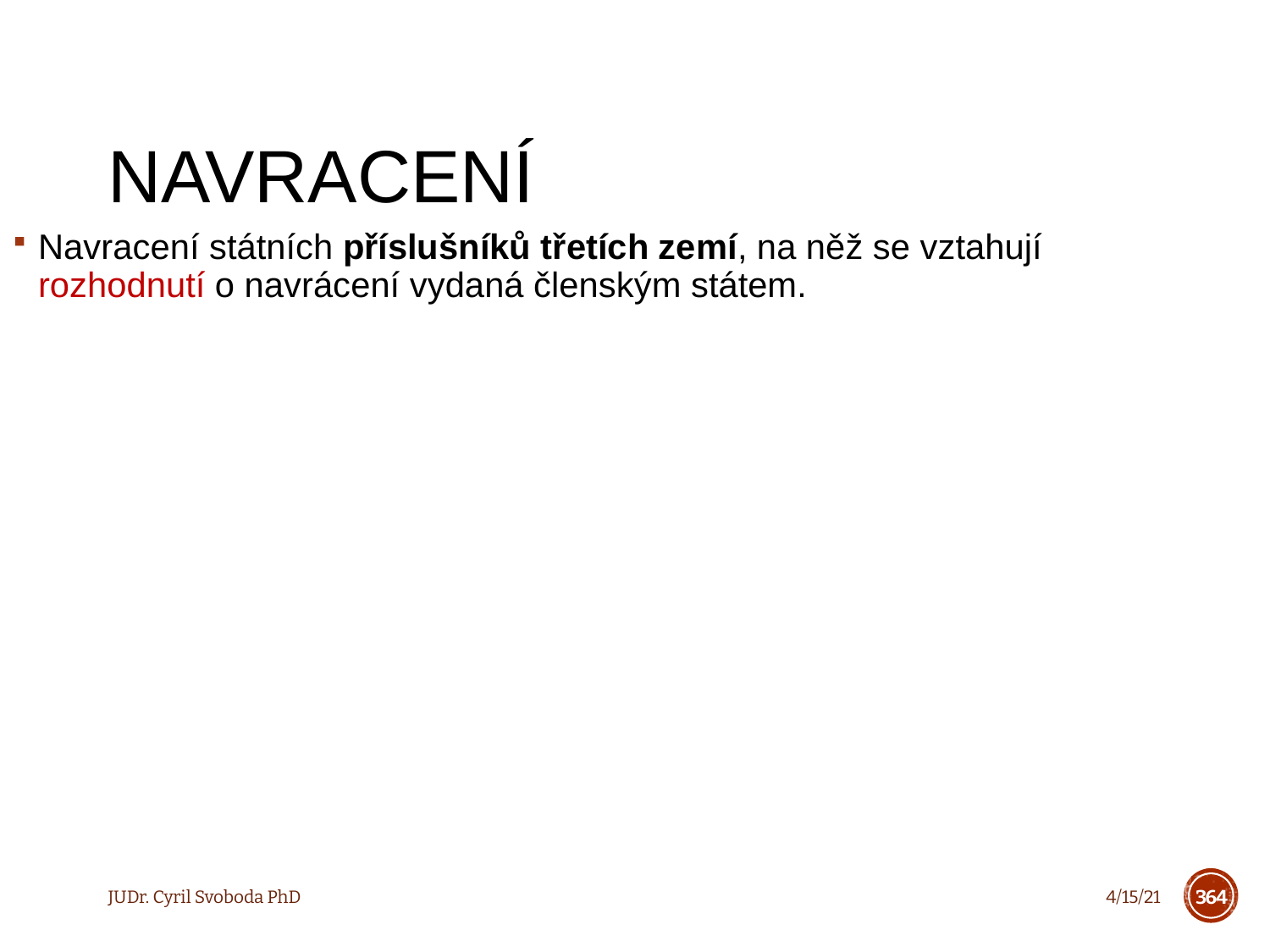

# Navracení
Navracení státních příslušníků třetích zemí, na něž se vztahují rozhodnutí o navrácení vydaná členským státem.
JUDr. Cyril Svoboda PhD
4/15/21
364